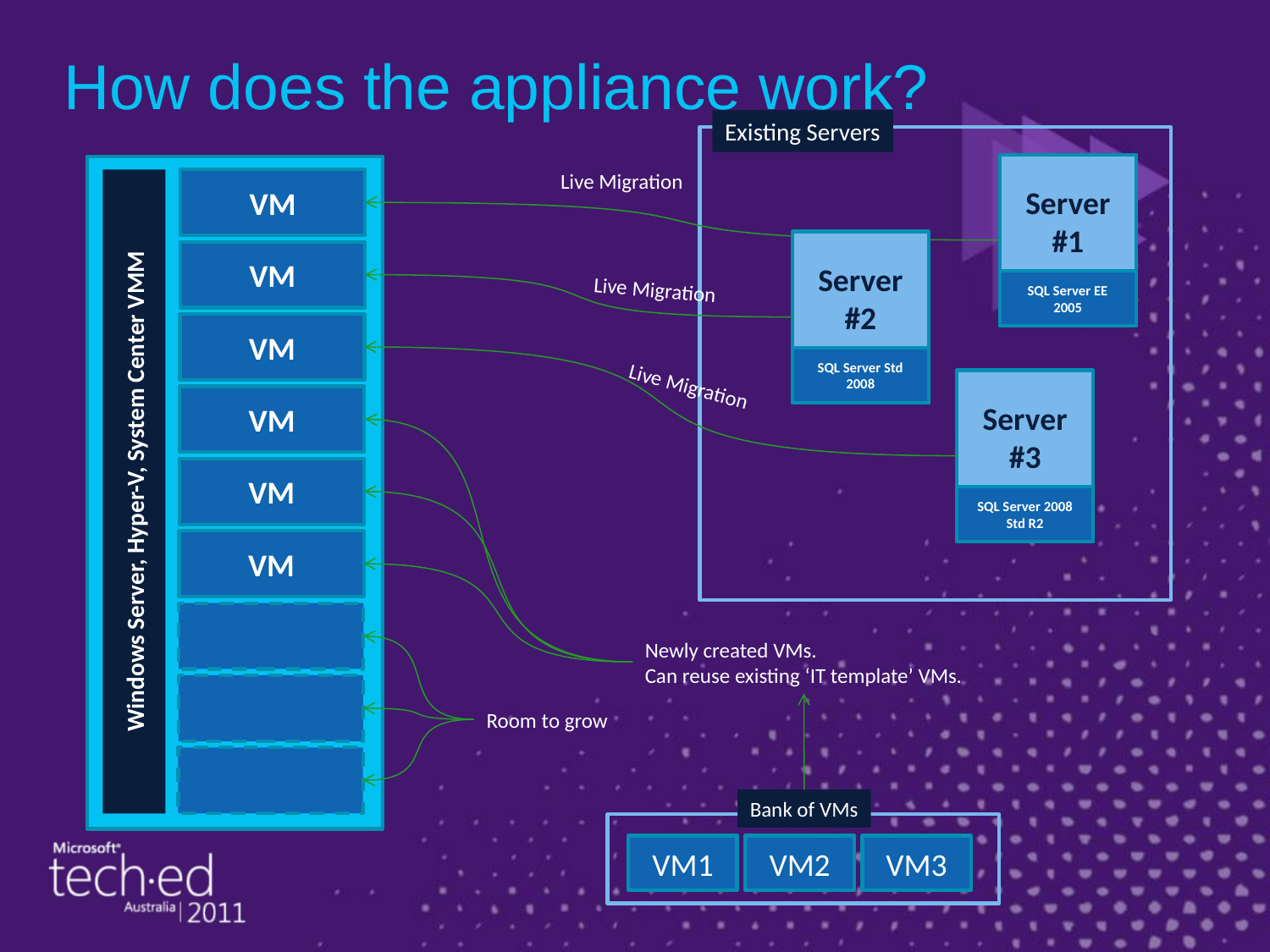

# How does the appliance work?
Existing Servers

Server #1

Live Migration
VM
Server #2

VM
Live Migration
SQL Server EE 2005
VM
SQL Server Std 2008
Live Migration
Server #3

VM
VM
Windows Server, Hyper-V, System Center VMM
SQL Server 2008 Std R2
VM

Newly created VMs.
Can reuse existing ‘IT template’ VMs.

Room to grow

Bank of VMs

VM1
VM2
VM3